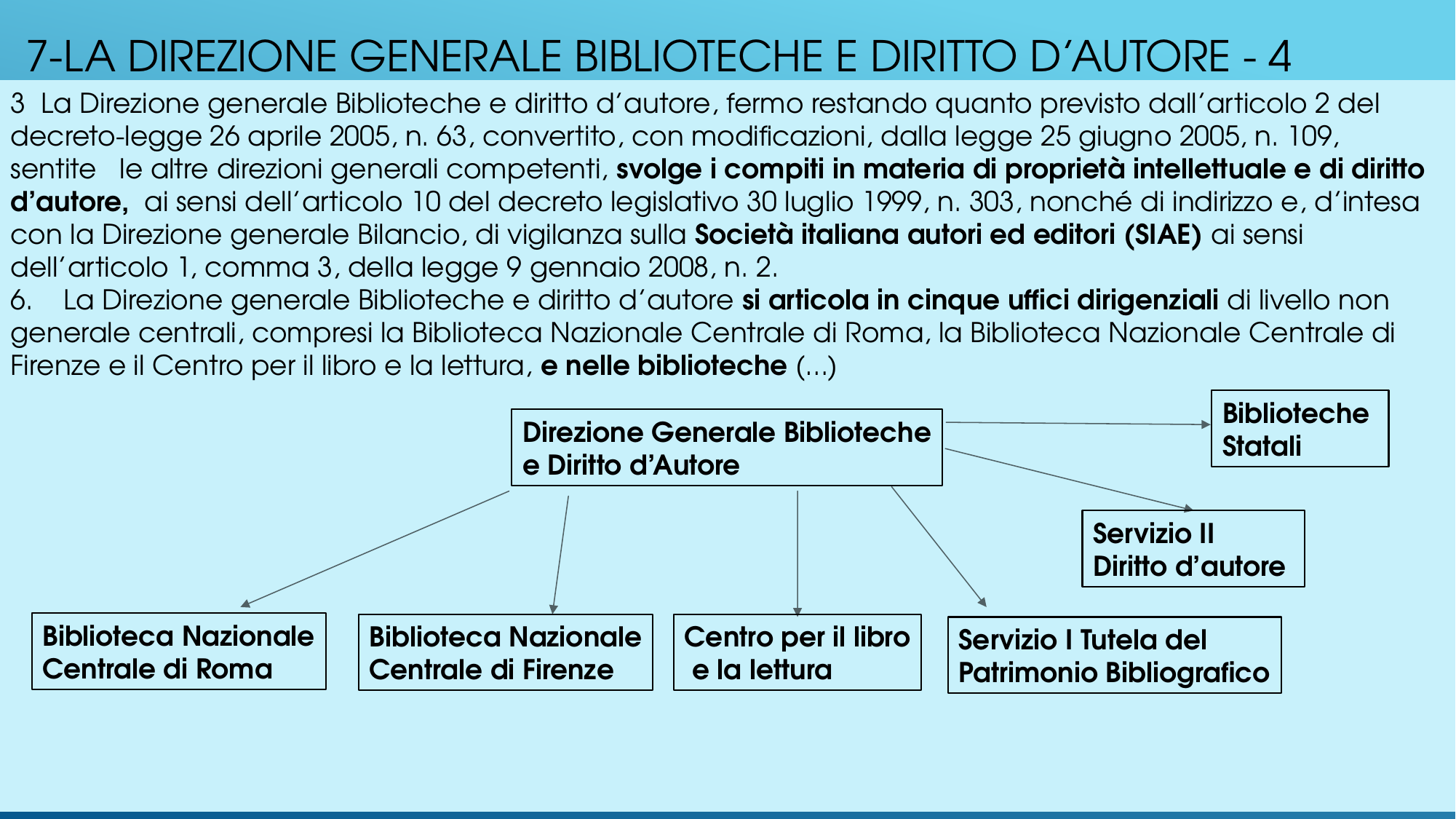

# 7-LA DIREZIONE GENERALE biblioteche e diritto d’autore - 4
3  La Direzione generale Biblioteche e diritto d’autore, fermo restando quanto previsto dall’articolo 2 del decreto-legge 26 aprile 2005, n. 63, convertito, con modificazioni, dalla legge 25 giugno 2005, n. 109, sentite   le altre direzioni generali competenti, svolge i compiti in materia di proprietà intellettuale e di diritto d’autore,  ai sensi dell’articolo 10 del decreto legislativo 30 luglio 1999, n. 303, nonché di indirizzo e, d’intesa con la Direzione generale Bilancio, di vigilanza sulla Società italiana autori ed editori (SIAE) ai sensi dell’articolo 1, comma 3, della legge 9 gennaio 2008, n. 2.
6.    La Direzione generale Biblioteche e diritto d’autore si articola in cinque uffici dirigenziali di livello non generale centrali, compresi la Biblioteca Nazionale Centrale di Roma, la Biblioteca Nazionale Centrale di Firenze e il Centro per il libro e la lettura, e nelle biblioteche (…)

Biblioteche
Statali
Direzione Generale Biblioteche
e Diritto d’Autore
Servizio II
Diritto d’autore
Biblioteca Nazionale
Centrale di Roma
Biblioteca Nazionale
Centrale di Firenze
Centro per il libro
 e la lettura
Servizio I Tutela del
Patrimonio Bibliografico